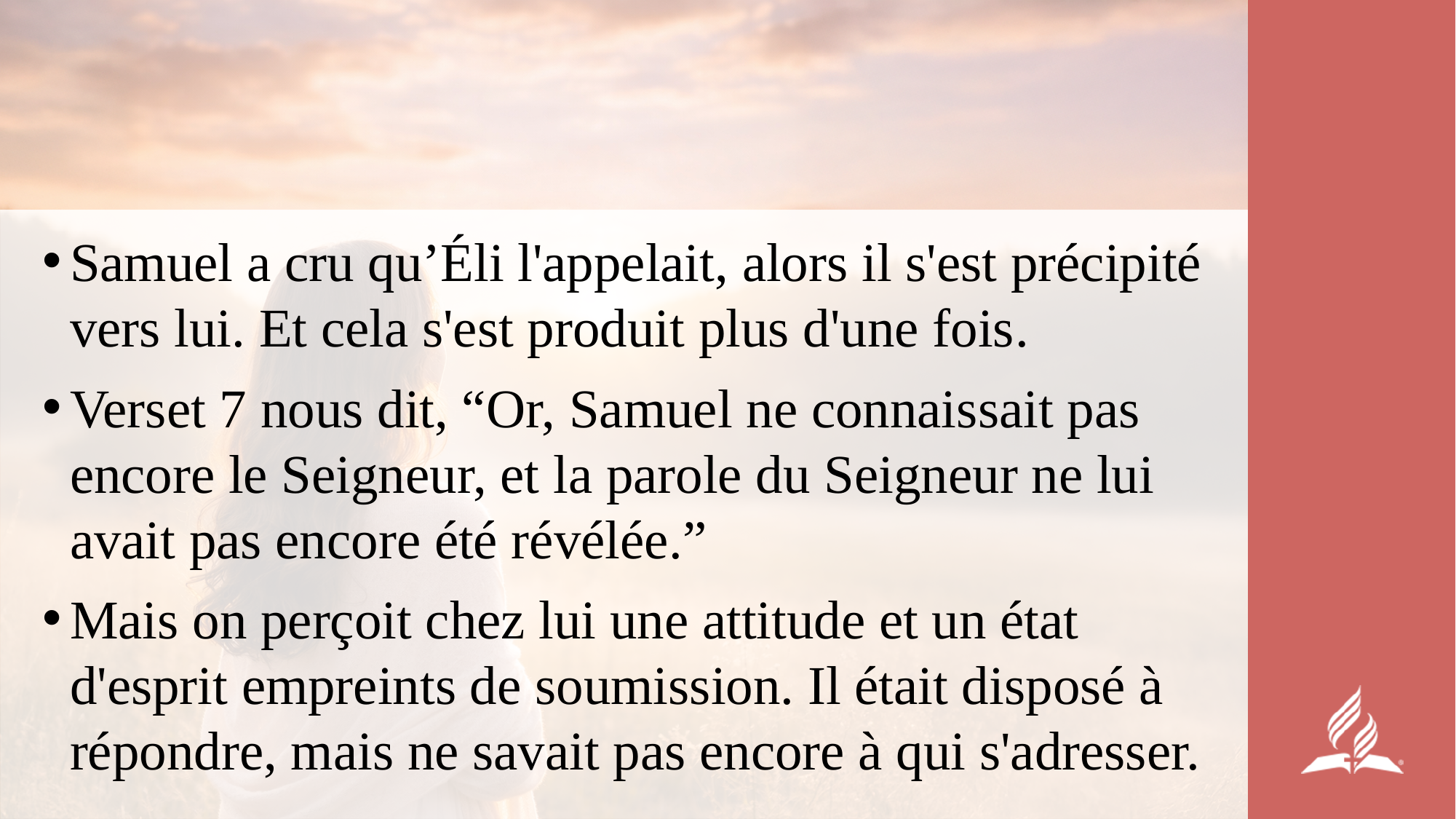

Samuel a cru qu’Éli l'appelait, alors il s'est précipité vers lui. Et cela s'est produit plus d'une fois.
Verset 7 nous dit, “Or, Samuel ne connaissait pas encore le Seigneur, et la parole du Seigneur ne lui avait pas encore été révélée.”
Mais on perçoit chez lui une attitude et un état d'esprit empreints de soumission. Il était disposé à répondre, mais ne savait pas encore à qui s'adresser.